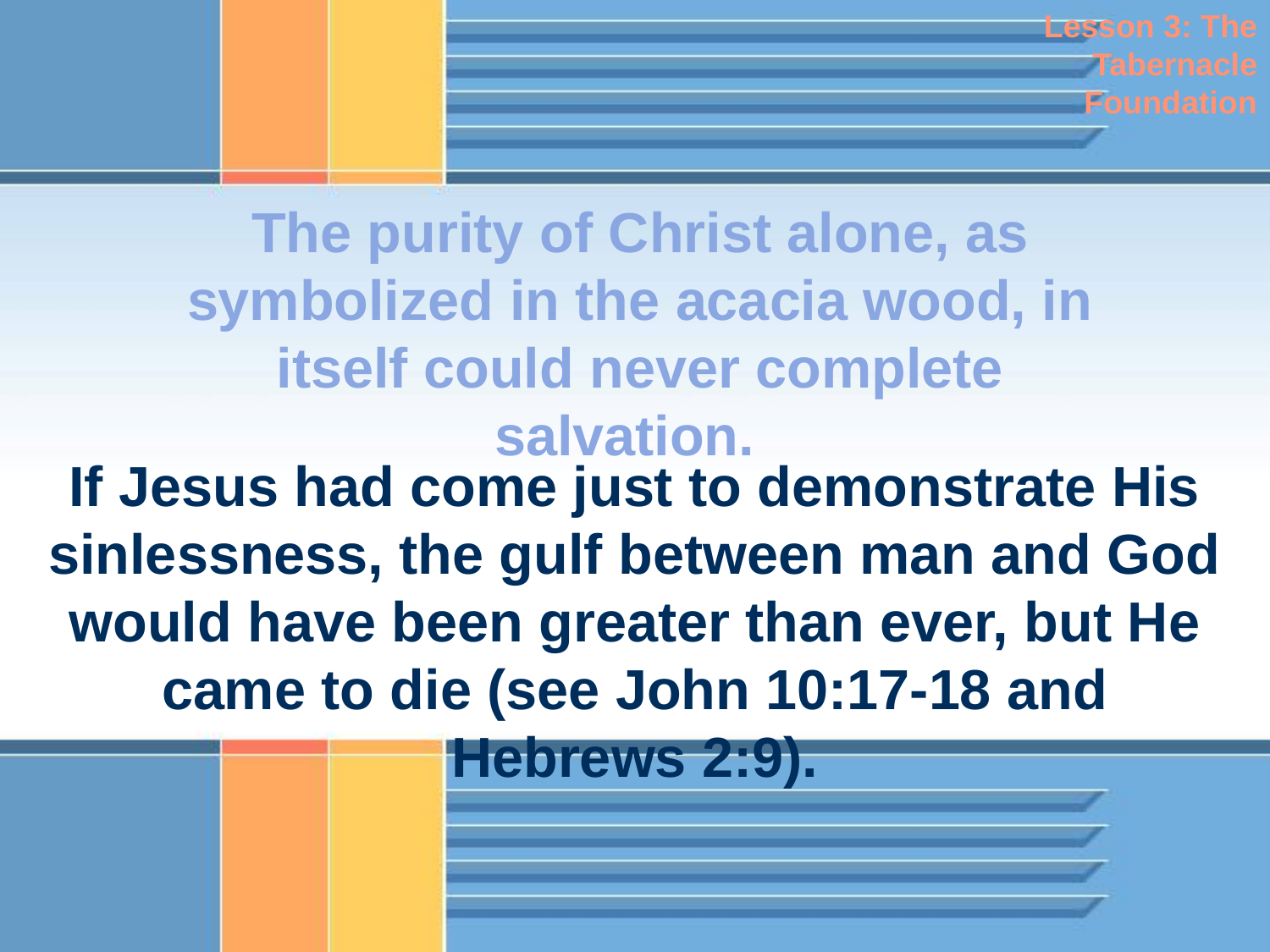

Lesson 3: The Tabernacle Foundation
The purity of Christ alone, as symbolized in the acacia wood, in itself could never complete salvation.
If Jesus had come just to demonstrate His sinlessness, the gulf between man and God would have been greater than ever, but He came to die (see John 10:17-18 and Hebrews 2:9).